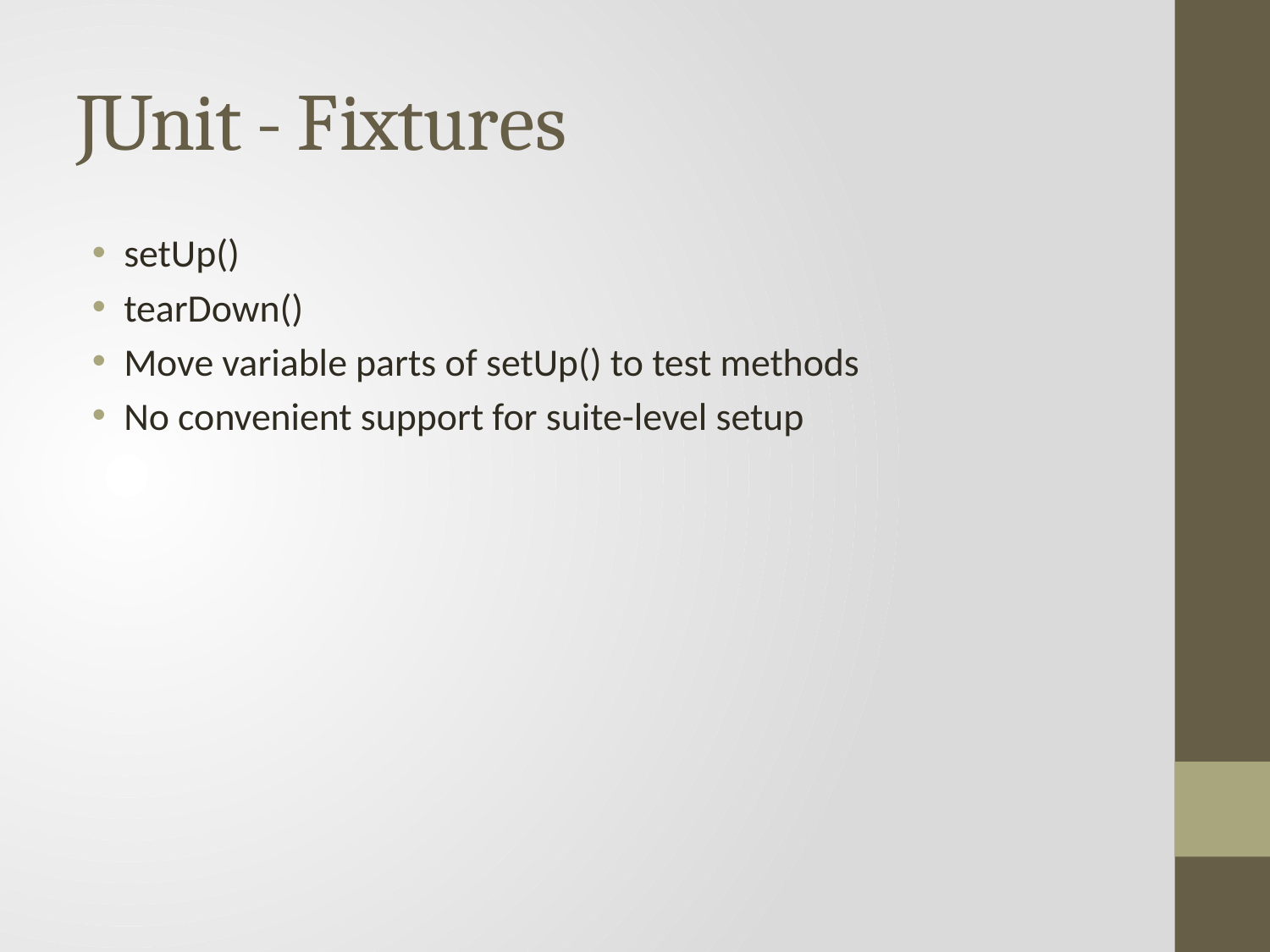

# JUnit - Fixtures
setUp()
tearDown()
Move variable parts of setUp() to test methods
No convenient support for suite-level setup